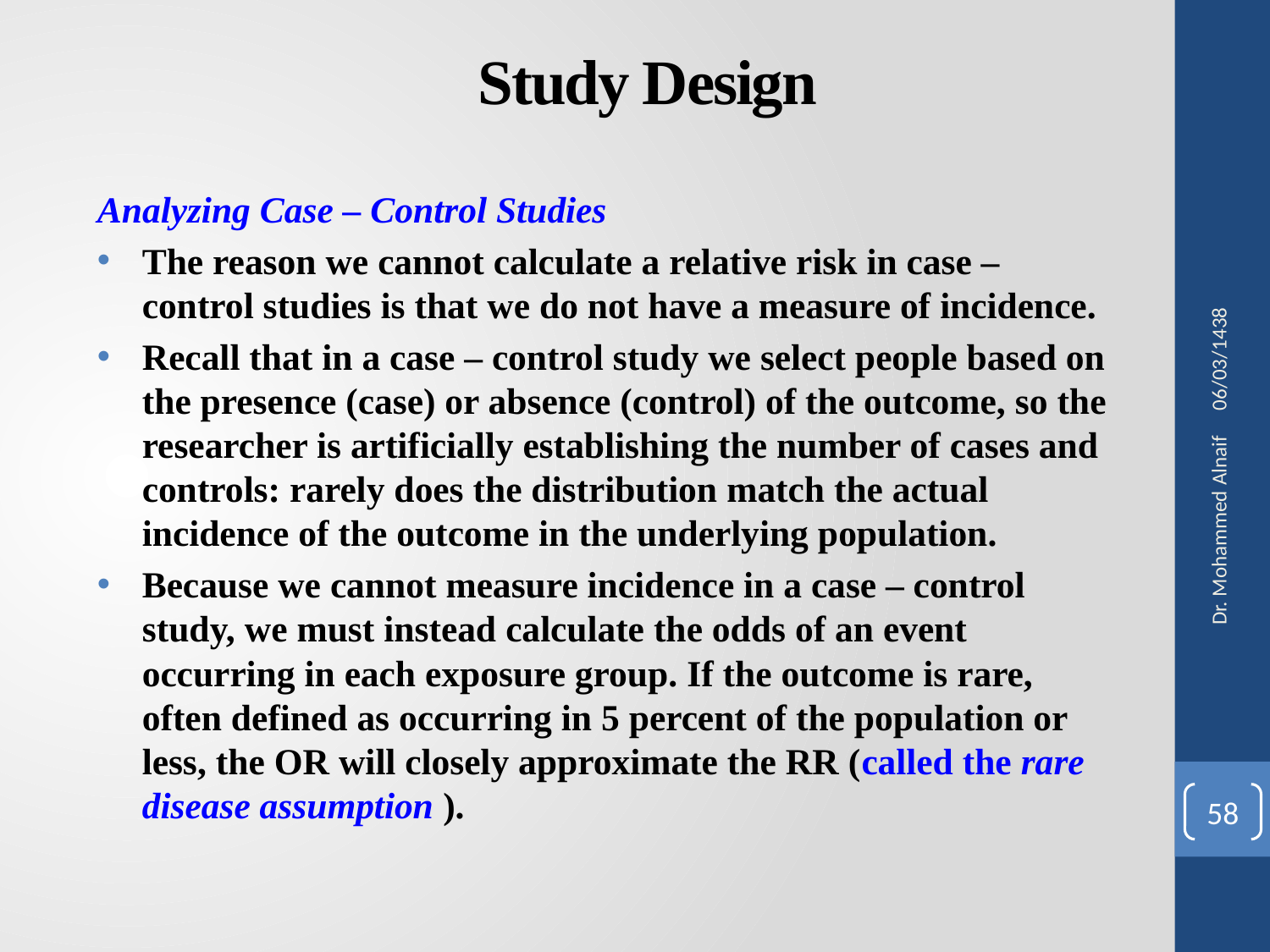

# Study Design
Analyzing Case – Control Studies
The reason we cannot calculate a relative risk in case – control studies is that we do not have a measure of incidence.
Recall that in a case – control study we select people based on the presence (case) or absence (control) of the outcome, so the researcher is artificially establishing the number of cases and controls: rarely does the distribution match the actual incidence of the outcome in the underlying population.
Because we cannot measure incidence in a case – control study, we must instead calculate the odds of an event occurring in each exposure group. If the outcome is rare, often defined as occurring in 5 percent of the population or less, the OR will closely approximate the RR (called the rare disease assumption ).
06/03/1438
Dr. Mohammed Alnaif
58